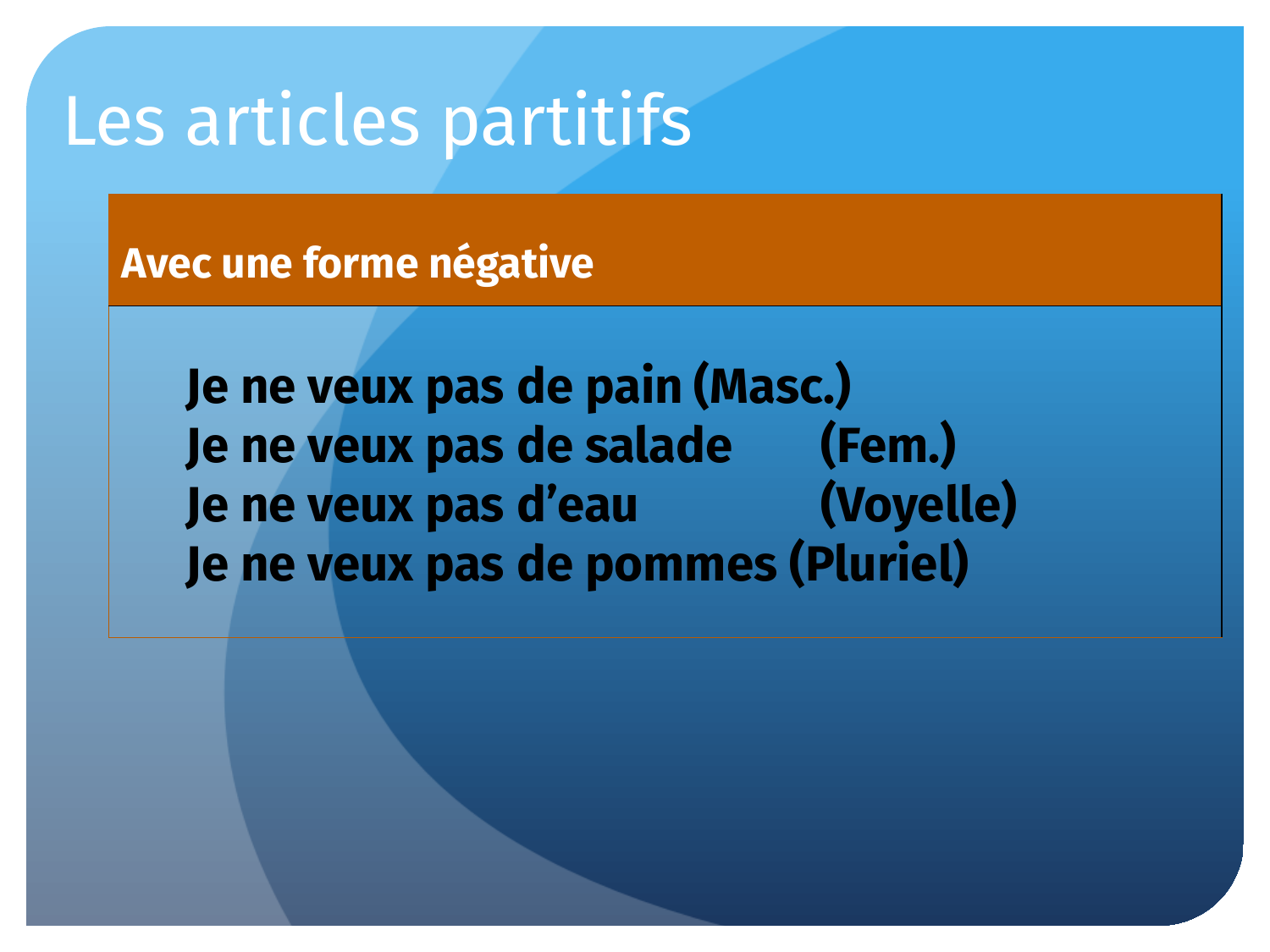

# Les articles partitifs
| Avec une forme négative |
| --- |
|  |
Je ne veux pas de pain	(Masc.)
Je ne veux pas de salade	(Fem.)
Je ne veux pas d’eau		(Voyelle)
Je ne veux pas de pommes (Pluriel)